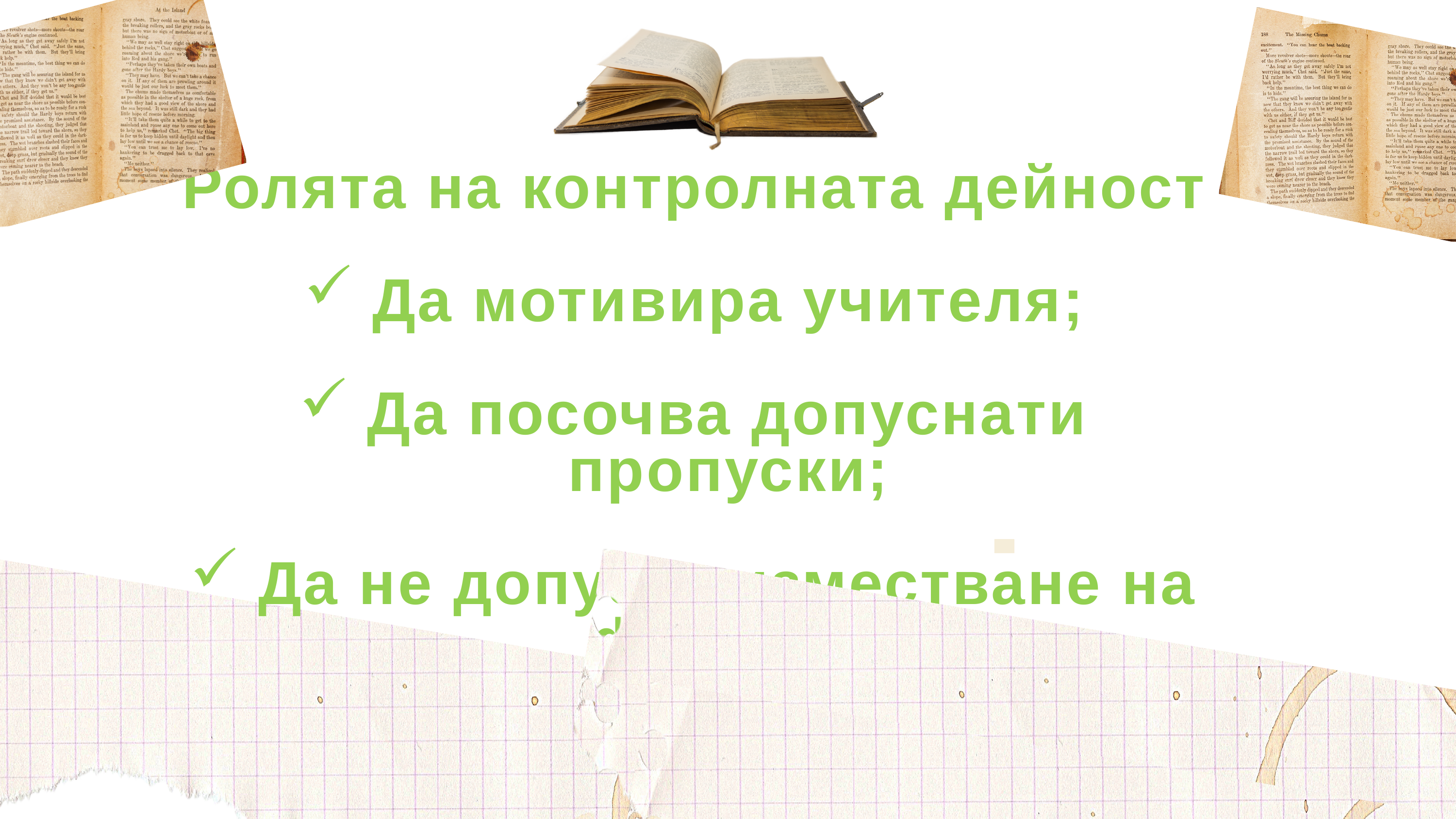

Ролята на контролната дейност

Да мотивира учителя;

Да посочва допуснати пропуски;

Да не допуска изместване на фокуса.